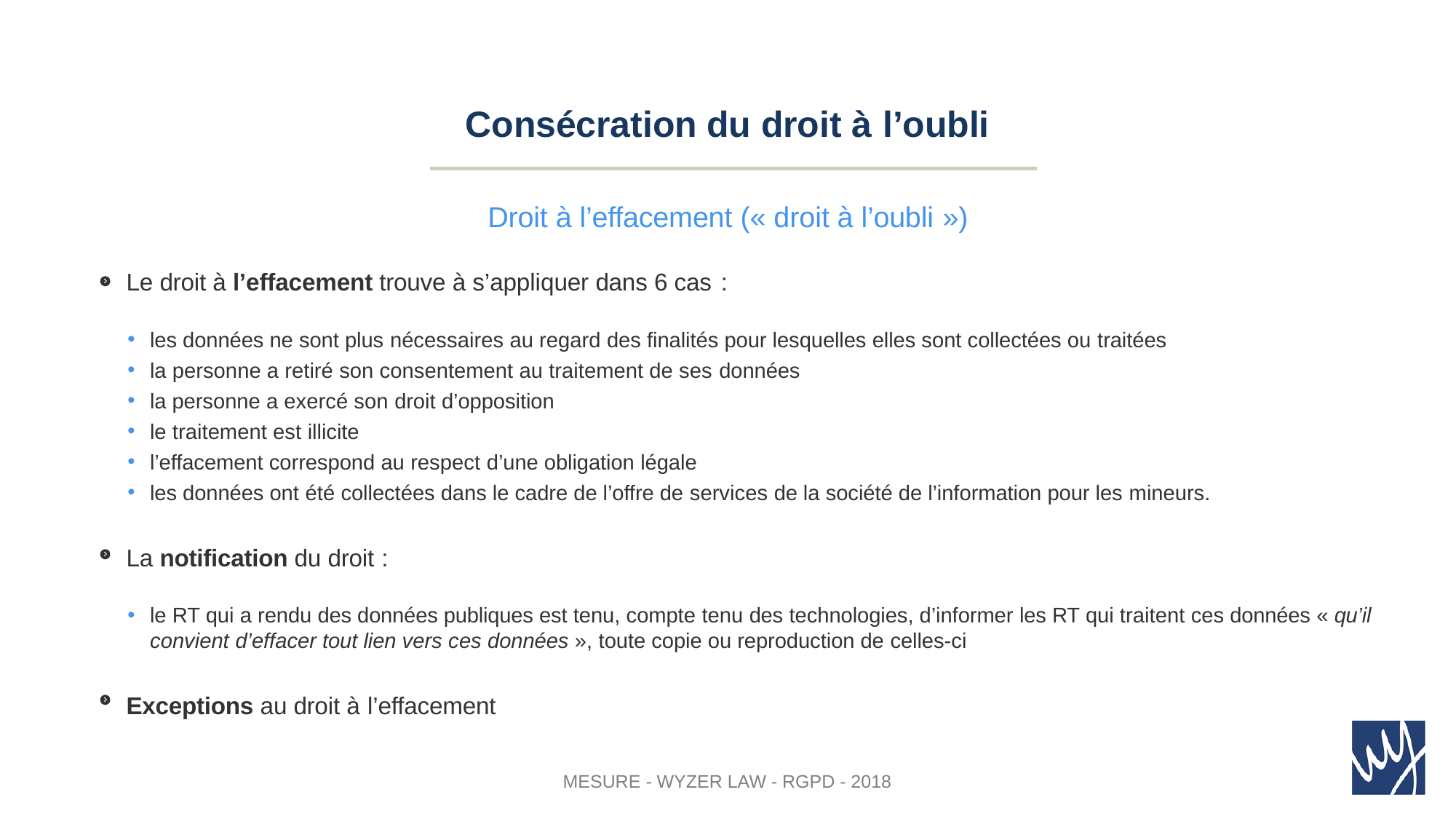

Consécration du droit à l’oubli

Droit à l’effacement (« droit à l’oubli »)

Le droit à l’effacement trouve à s’appliquer dans 6 cas :

les données ne sont plus nécessaires au regard des finalités pour lesquelles elles sont collectées ou traitées
la personne a retiré son consentement au traitement de ses données
la personne a exercé son droit d’opposition
le traitement est illicite
l’effacement correspond au respect d’une obligation légale
les données ont été collectées dans le cadre de l’offre de services de la société de l’information pour les mineurs.

La notification du droit :

le RT qui a rendu des données publiques est tenu, compte tenu des technologies, d’informer les RT qui traitent ces données « qu’il  convient d’effacer tout lien vers ces données », toute copie ou reproduction de celles-ci

Exceptions au droit à l’effacement

MESURE - WYZER LAW - RGPD - 2018